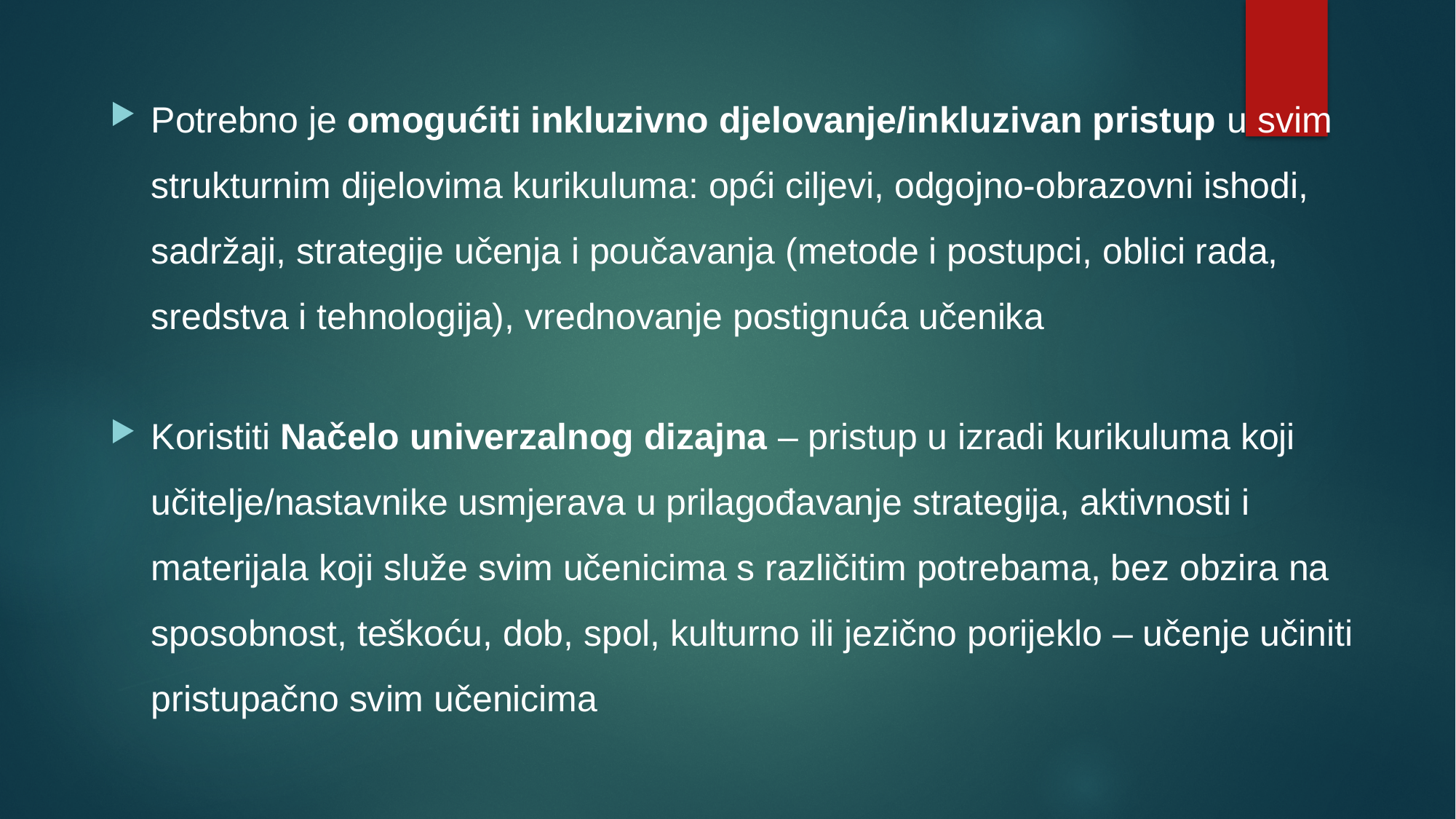

Potrebno je omogućiti inkluzivno djelovanje/inkluzivan pristup u svim strukturnim dijelovima kurikuluma: opći ciljevi, odgojno-obrazovni ishodi, sadržaji, strategije učenja i poučavanja (metode i postupci, oblici rada, sredstva i tehnologija), vrednovanje postignuća učenika

Koristiti Načelo univerzalnog dizajna – pristup u izradi kurikuluma koji učitelje/nastavnike usmjerava u prilagođavanje strategija, aktivnosti i materijala koji služe svim učenicima s različitim potrebama, bez obzira na sposobnost, teškoću, dob, spol, kulturno ili jezično porijeklo – učenje učiniti pristupačno svim učenicima